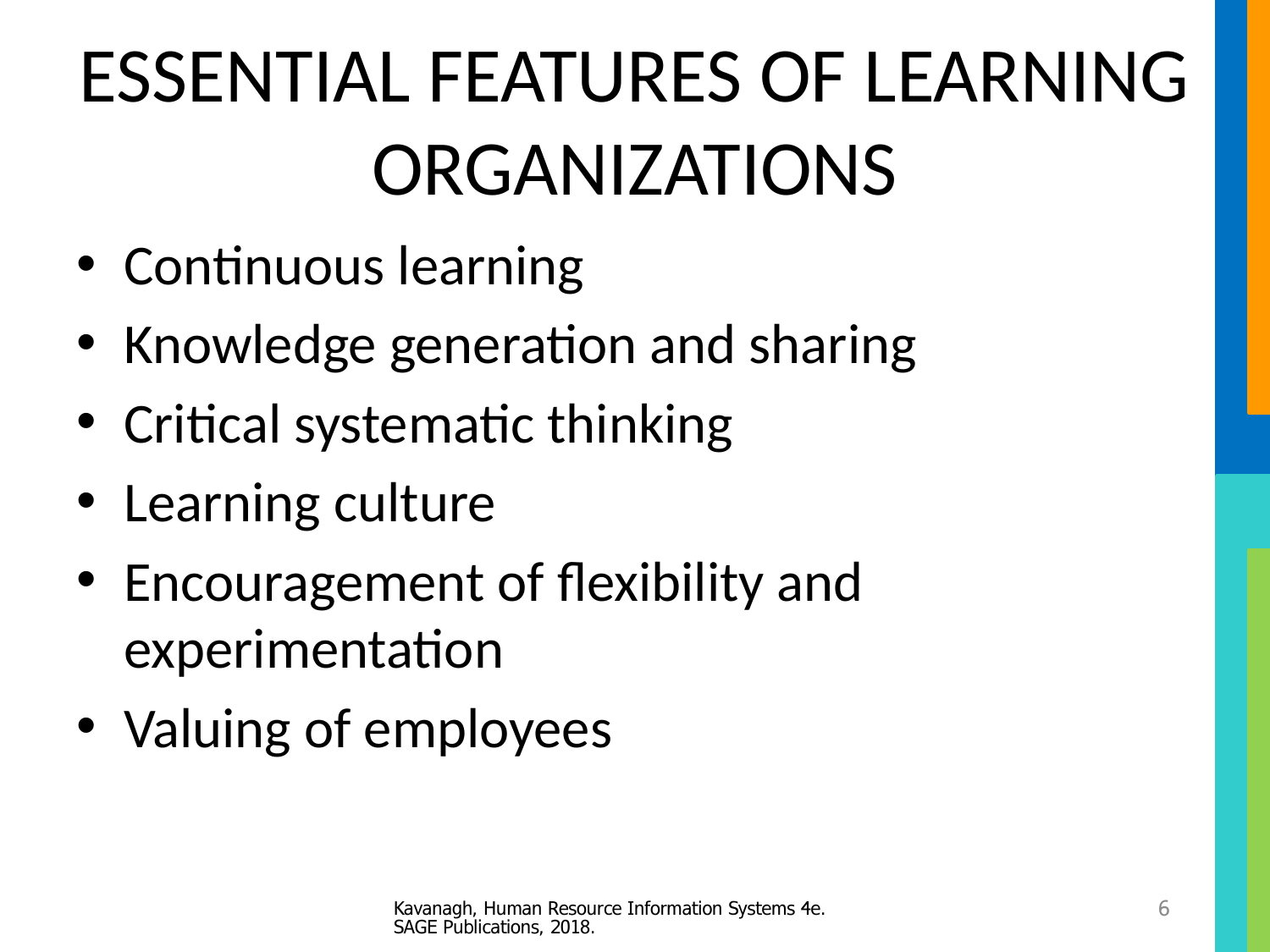

# ESSENTIAL FEATURES OF LEARNING ORGANIZATIONS

Continuous learning
Knowledge generation and sharing
Critical systematic thinking
Learning culture
Encouragement of flexibility and experimentation
Valuing of employees
Kavanagh, Human Resource Information Systems 4e. SAGE Publications, 2018.
6